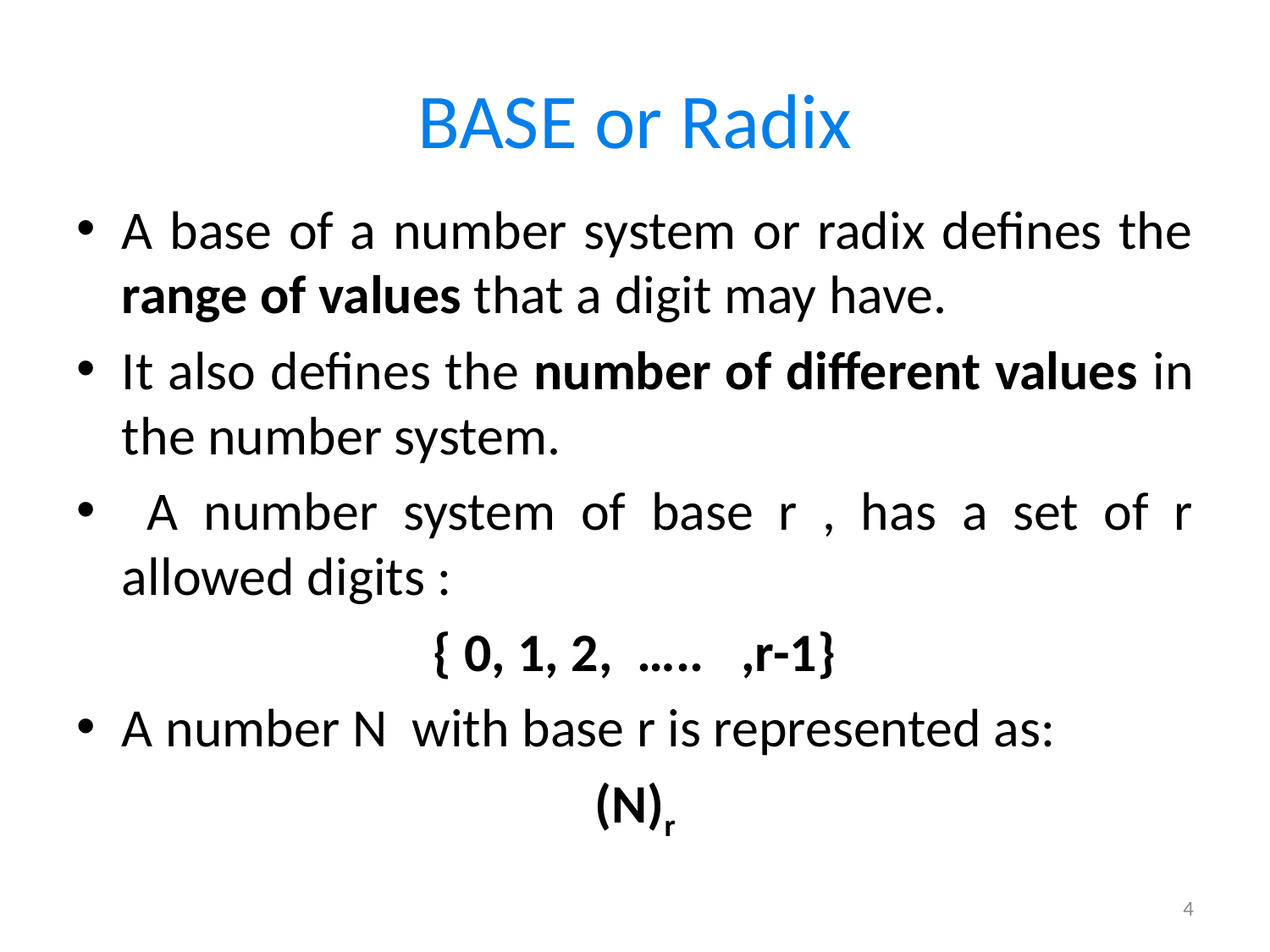

# BASE or Radix
A base of a number system or radix defines the range of values that a digit may have.
It also defines the number of different values in the number system.
 A number system of base r , has a set of r allowed digits :
{ 0, 1, 2,  …..   ,r-1}
A number N  with base r is represented as:
(N)r
4